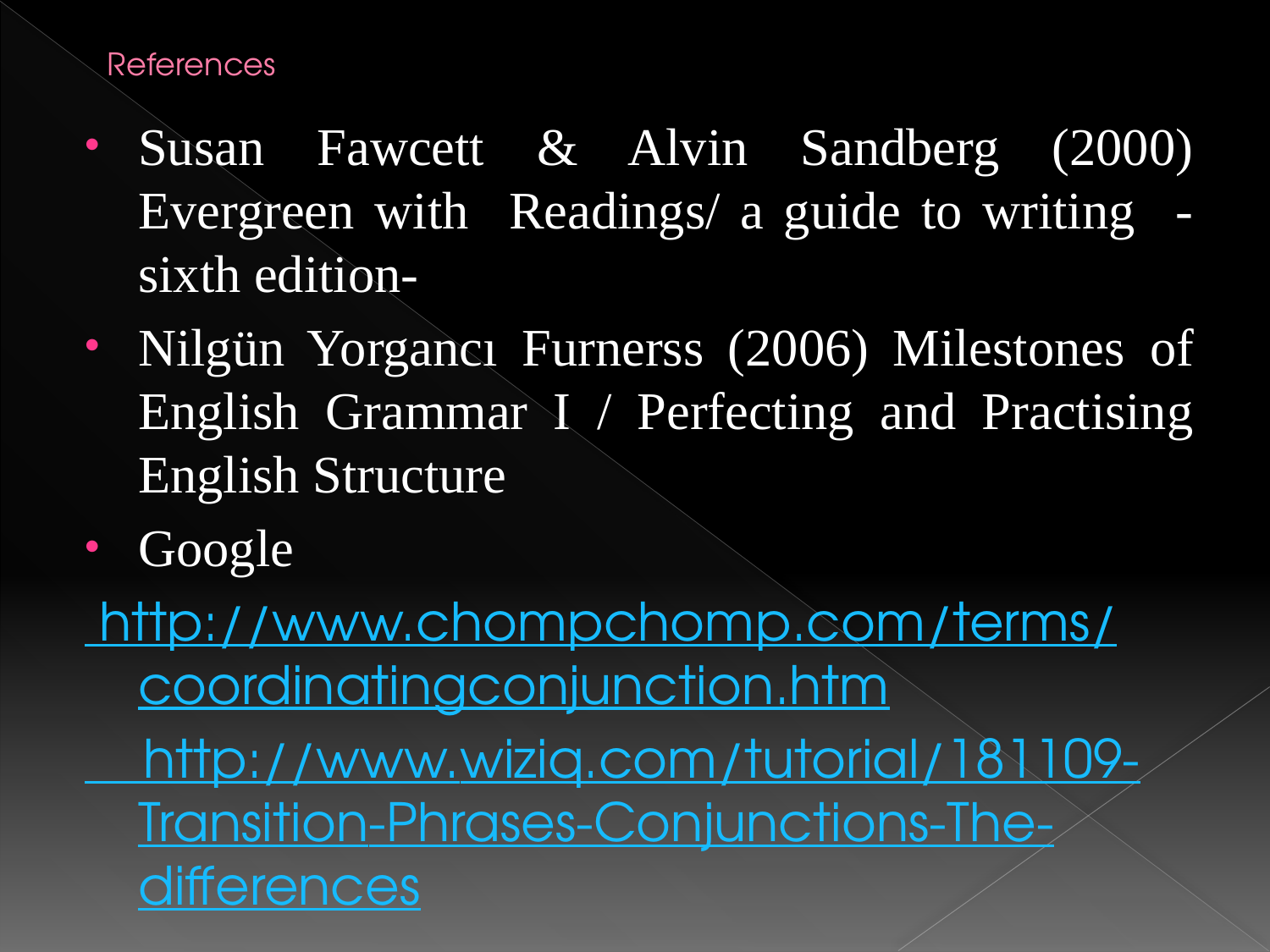

# References
Susan Fawcett & Alvin Sandberg (2000) Evergreen with  Readings/ a guide to writing  -sixth edition-
Nilgün Yorgancı Furnerss (2006) Milestones of English Grammar I / Perfecting and Practising English Structure
Google
 http://www.chompchomp.com/terms/coordinatingconjunction.htm
    http://www.wiziq.com/tutorial/181109-Transition-Phrases-Conjunctions-The-differences